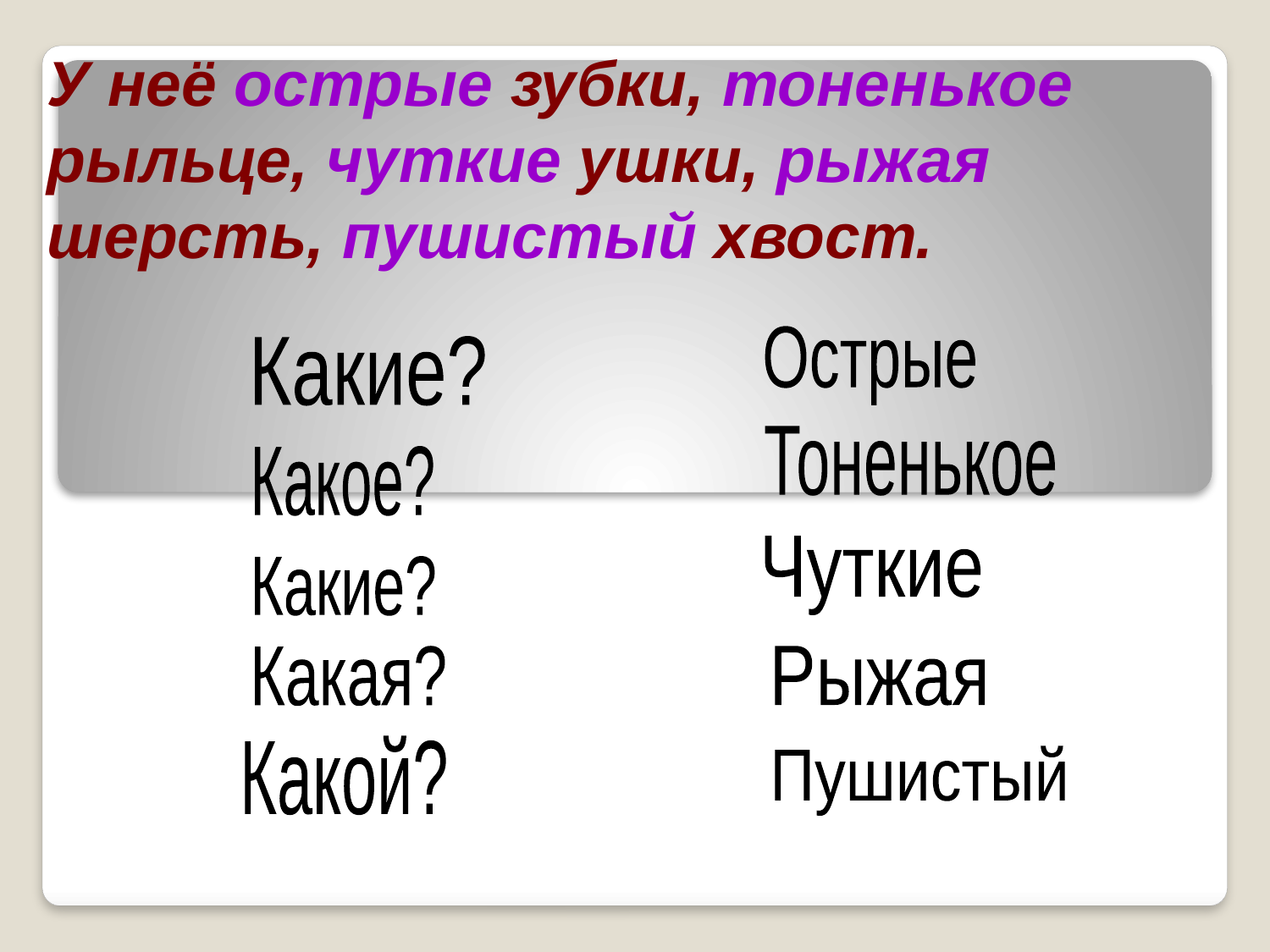

У неё острые зубки, тоненькое рыльце, чуткие ушки, рыжая шерсть, пушистый хвост.
Острые
Какие?
Тоненькое
Какое?
Чуткие
Какие?

Какая?
Рыжая
Какой?
Пушистый